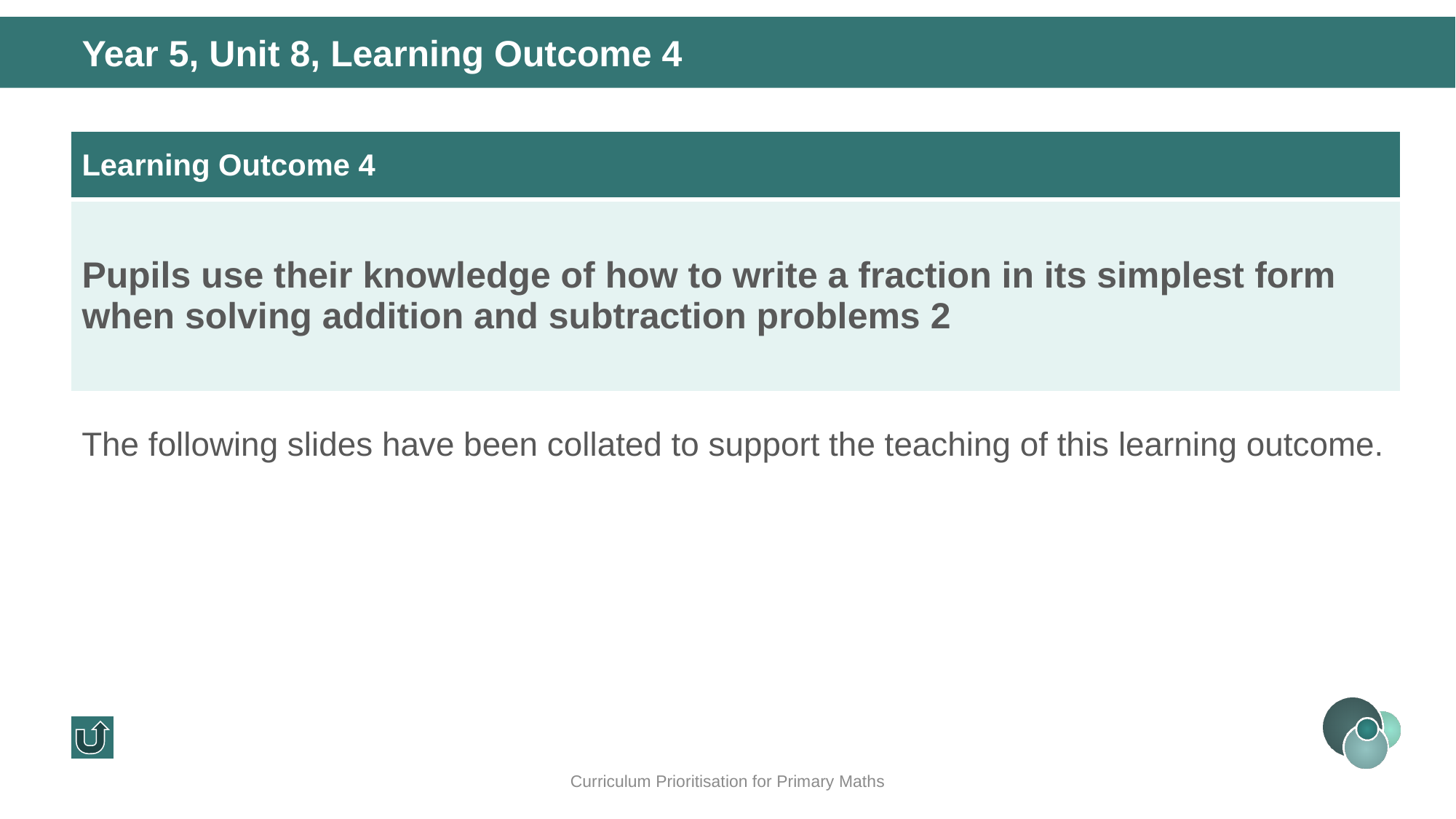

Year 5, Unit 8, Learning Outcome 4
| Learning Outcome 4 |
| --- |
| Pupils use their knowledge of how to write a fraction in its simplest form when solving addition and subtraction problems 2 |
The following slides have been collated to support the teaching of this learning outcome.

Curriculum Prioritisation for Primary Maths